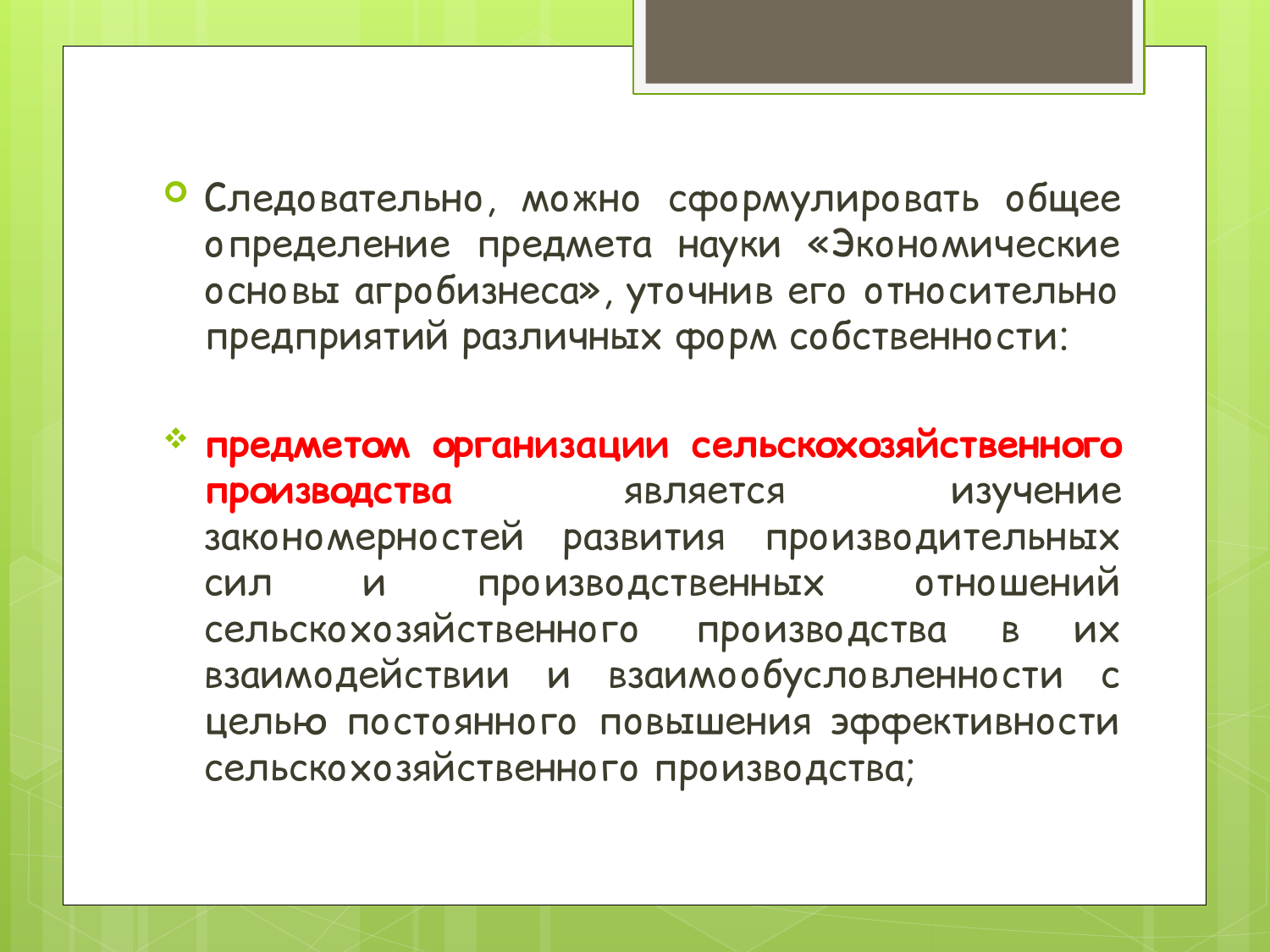

Следовательно, можно сформулировать общее определение предмета науки «Экономические основы агробизнеса», уточнив его относительно предприятий различных форм собственности:

предметом организации сельскохозяйственного производства является изучение закономерностей развития производительных сил и производственных отношений сельскохозяйственного производства в их взаимодействии и взаимообусловленности с целью постоянного повышения эффективности сельскохозяйственного производства;